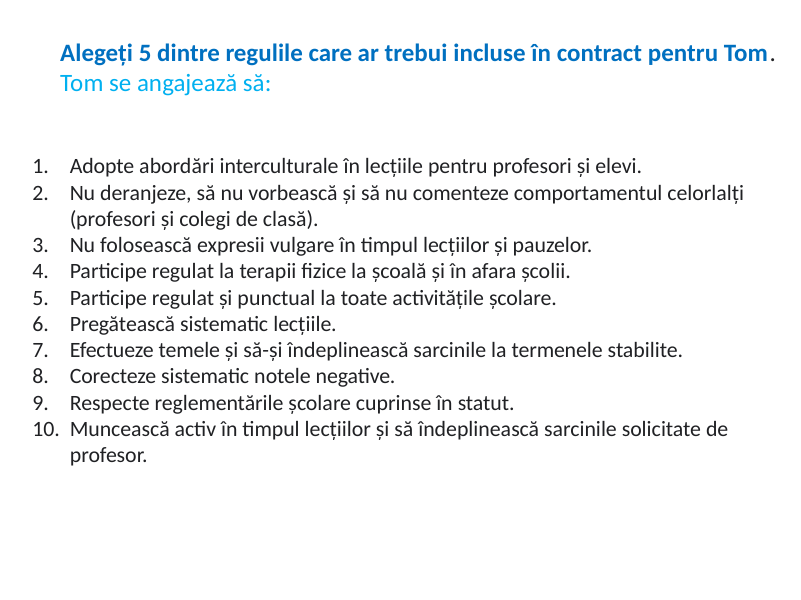

Alegeți 5 dintre regulile care ar trebui incluse în contract pentru Tom.
Tom se angajează să:
Adopte abordări interculturale în lecțiile pentru profesori și elevi.
Nu deranjeze, să nu vorbească și să nu comenteze comportamentul celorlalți (profesori și colegi de clasă).
Nu folosească expresii vulgare în timpul lecțiilor și pauzelor.
Participe regulat la terapii fizice la școală și în afara școlii.
Participe regulat și punctual la toate activitățile școlare.
Pregătească sistematic lecțiile.
Efectueze temele și să-și îndeplinească sarcinile la termenele stabilite.
Corecteze sistematic notele negative.
Respecte reglementările școlare cuprinse în statut.
Muncească activ în timpul lecțiilor și să îndeplinească sarcinile solicitate de profesor.